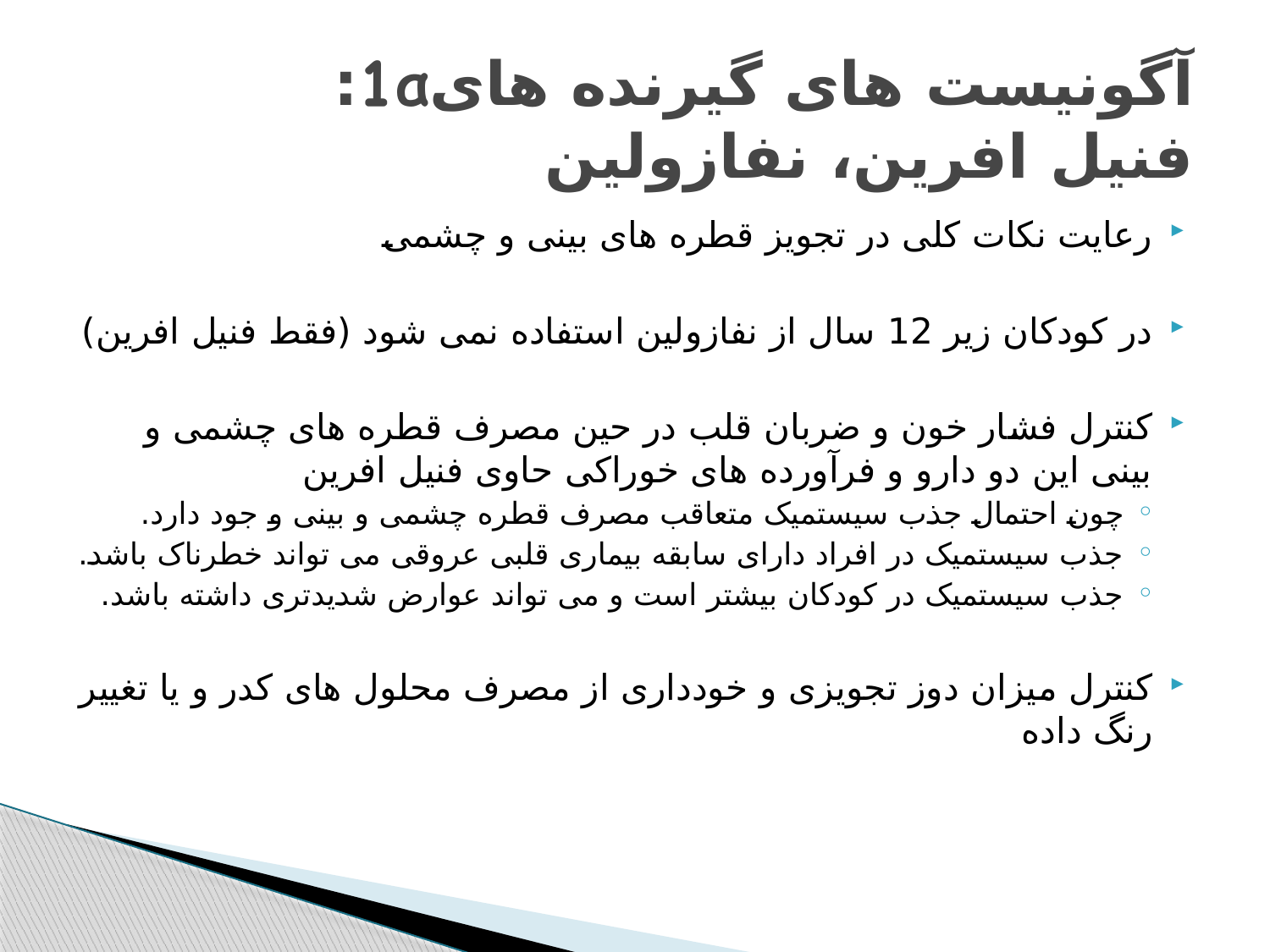

# آگونیست های گیرنده های1α: فنیل افرین، نفازولین
رعایت نکات کلی در تجویز قطره های بینی و چشمی

در کودکان زیر 12 سال از نفازولین استفاده نمی شود (فقط فنیل افرین)

کنترل فشار خون و ضربان قلب در حین مصرف قطره های چشمی و بینی این دو دارو و فرآورده های خوراکی حاوی فنیل افرین
چون احتمال جذب سیستمیک متعاقب مصرف قطره چشمی و بینی و جود دارد.
جذب سیستمیک در افراد دارای سابقه بیماری قلبی عروقی می تواند خطرناک باشد.
جذب سیستمیک در کودکان بیشتر است و می تواند عوارض شدیدتری داشته باشد.

کنترل میزان دوز تجویزی و خودداری از مصرف محلول های کدر و یا تغییر رنگ داده